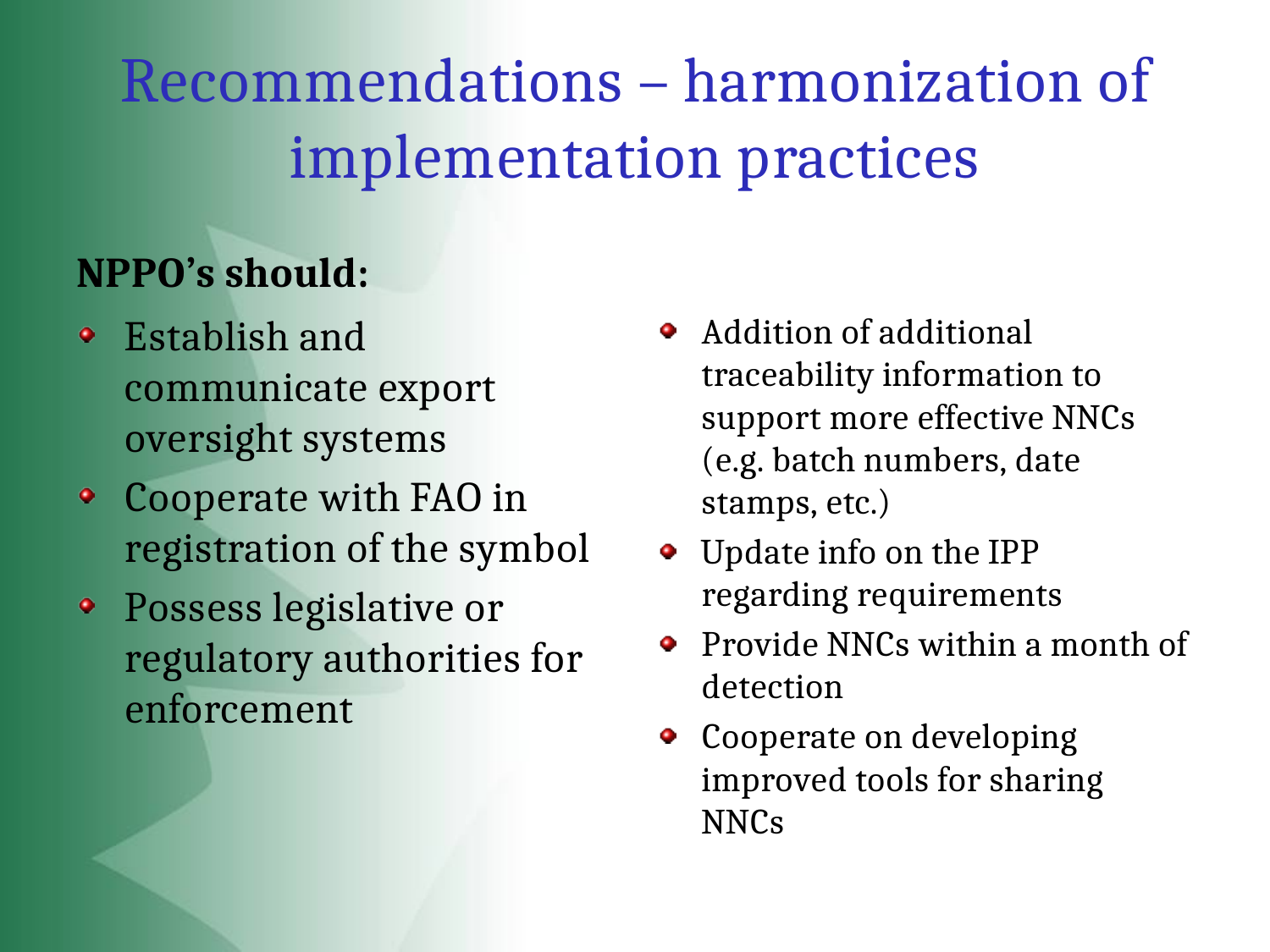

# Recommendations – harmonization of implementation practices
NPPO’s should:
Establish and communicate export oversight systems
Cooperate with FAO in registration of the symbol
Possess legislative or regulatory authorities for enforcement

Addition of additional traceability information to support more effective NNCs (e.g. batch numbers, date stamps, etc.)
Update info on the IPP regarding requirements
Provide NNCs within a month of detection
Cooperate on developing improved tools for sharing NNCs